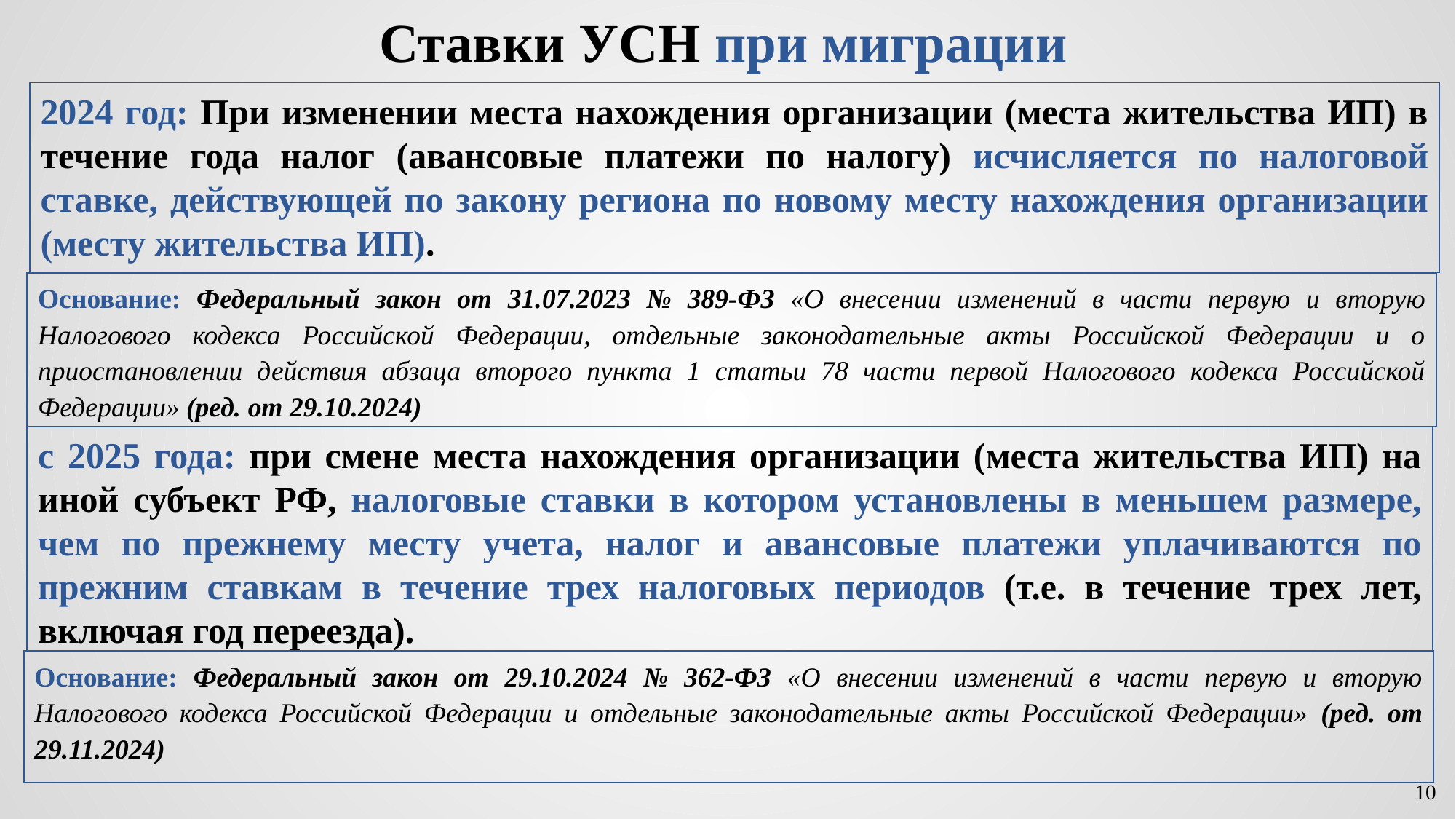

# Ставки УСН при миграции
2024 год: При изменении места нахождения организации (места жительства ИП) в течение года налог (авансовые платежи по налогу) исчисляется по налоговой ставке, действующей по закону региона по новому месту нахождения организации (месту жительства ИП).

Основание: Федеральный закон от 31.07.2023 № 389-ФЗ «О внесении изменений в части первую и вторую Налогового кодекса Российской Федерации, отдельные законодательные акты Российской Федерации и о приостановлении действия абзаца второго пункта 1 статьи 78 части первой Налогового кодекса Российской Федерации» (ред. от 29.10.2024)

с 2025 года: при смене места нахождения организации (места жительства ИП) на иной субъект РФ, налоговые ставки в котором установлены в меньшем размере, чем по прежнему месту учета, налог и авансовые платежи уплачиваются по прежним ставкам в течение трех налоговых периодов (т.е. в течение трех лет, включая год переезда).
Основание: Федеральный закон от 29.10.2024 № 362-ФЗ «О внесении изменений в части первую и вторую Налогового кодекса Российской Федерации и отдельные законодательные акты Российской Федерации» (ред. от 29.11.2024)

10